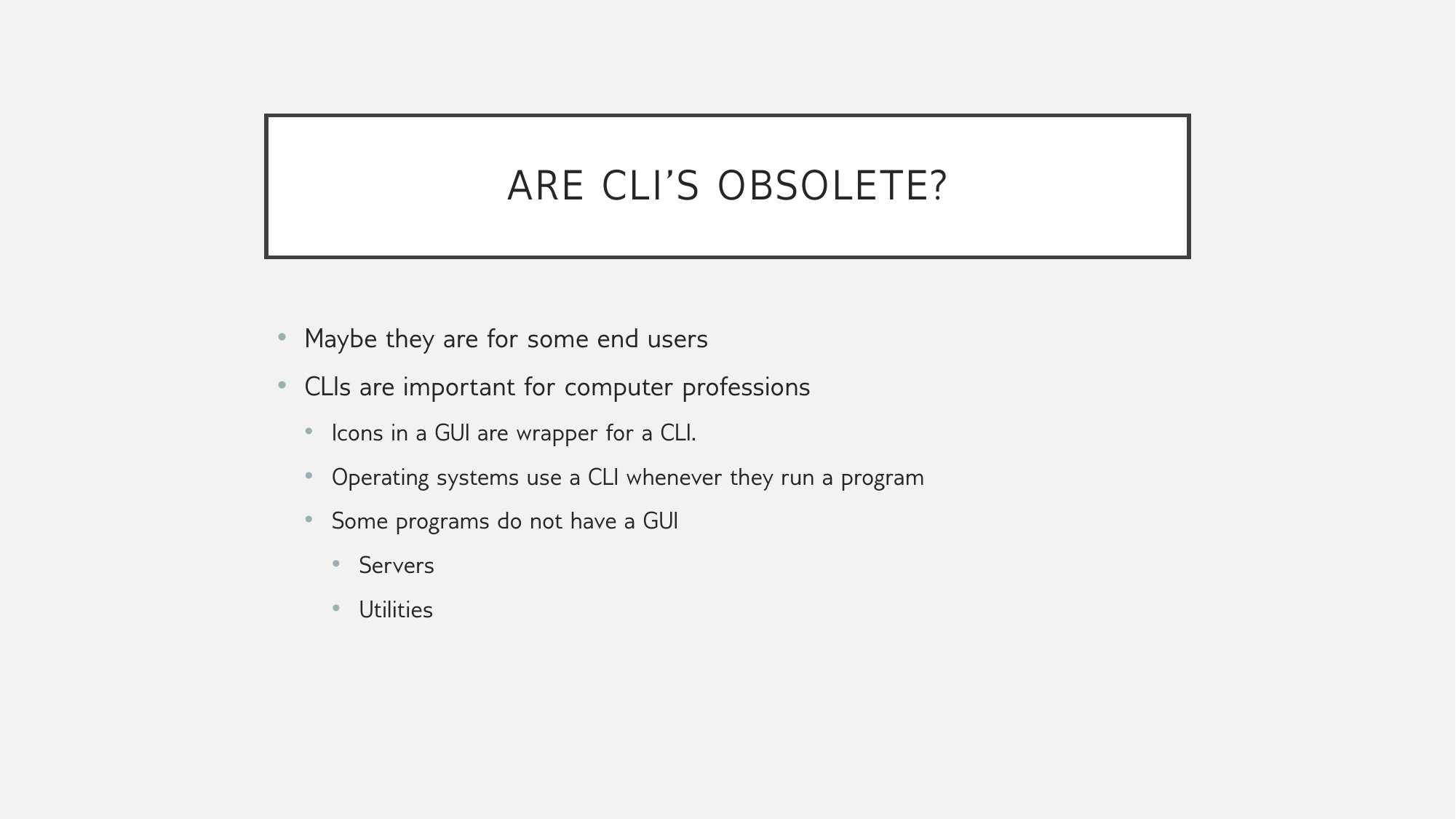

# Are CLI’s Obsolete?
Maybe they are for some end users
CLIs are important for computer professions
Icons in a GUI are wrapper for a CLI.
Operating systems use a CLI whenever they run a program
Some programs do not have a GUI
Servers
Utilities